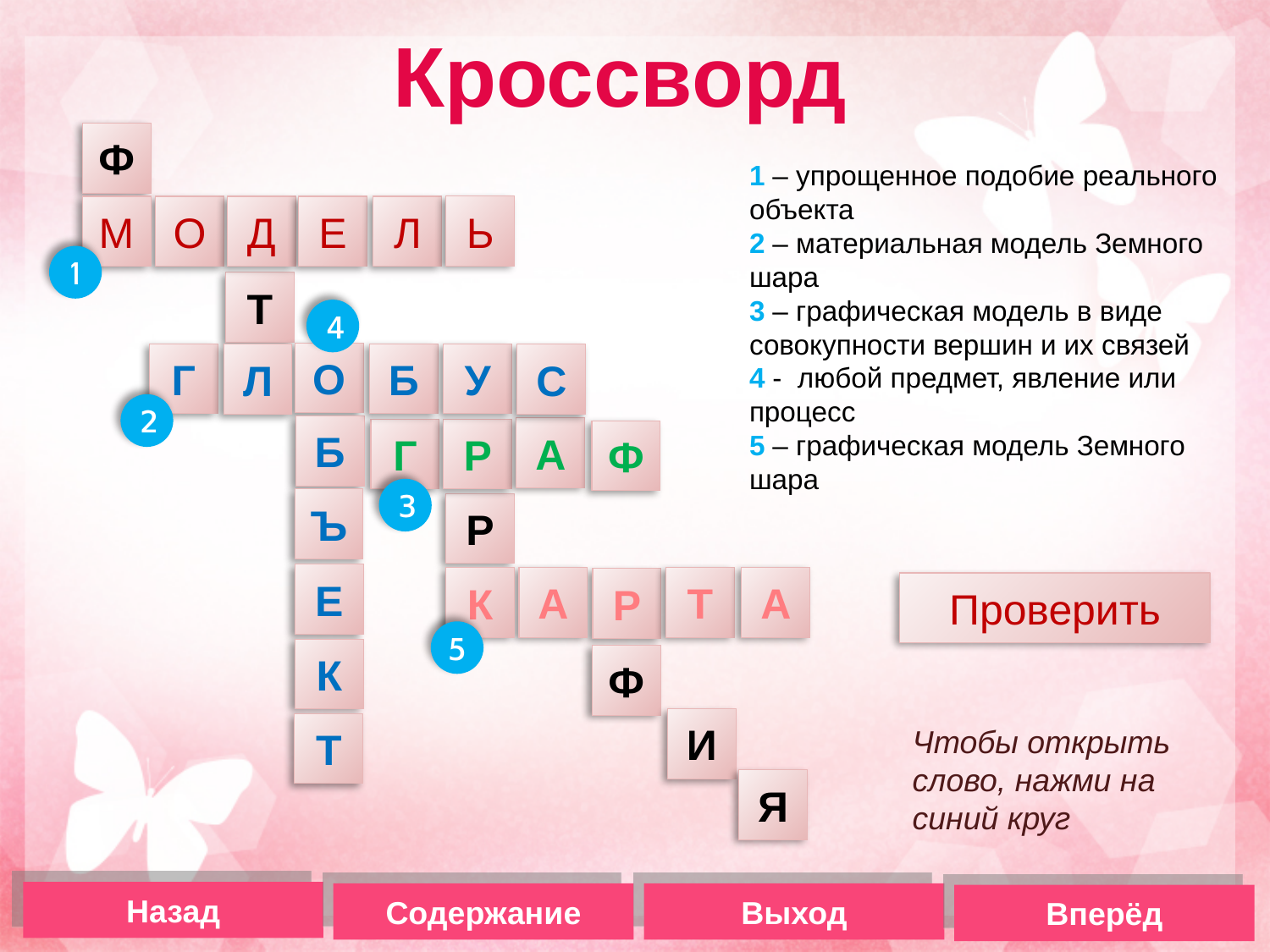

Кроссворд

Ф
1 – упрощенное подобие реального объекта
2 – материальная модель Земного шара
3 – графическая модель в виде совокупности вершин и их связей
4 -  любой предмет, явление или процесс
5 – графическая модель Земного шара
Ь
М
О
Д
Е
Л
1
Т
4
О
Г
Б
У
Л
С
2
Б
А
Г
Р
Ф
3
Ъ
Р
Е
А
Т
А
К
Р
Проверить
5
К
Ф
И
Т
Чтобы открыть слово, нажми на синий круг
Я
Назад
Содержание
Выход
Вперёд